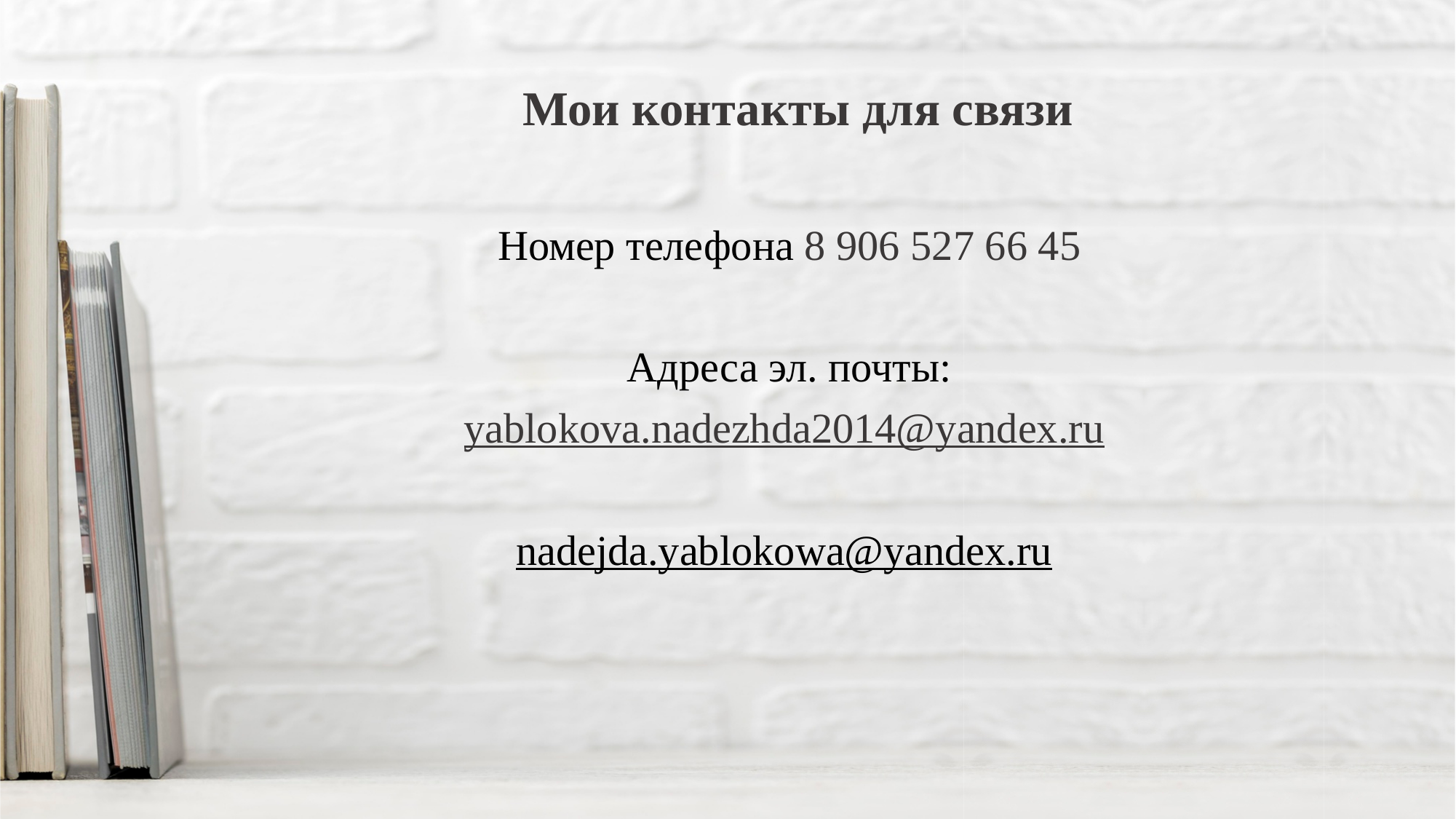

# Мои контакты для связи
Номер телефона 8 906 527 66 45

Адреса эл. почты:
yablokova.nadezhda2014@yandex.ru

nadejda.yablokowa@yandex.ru